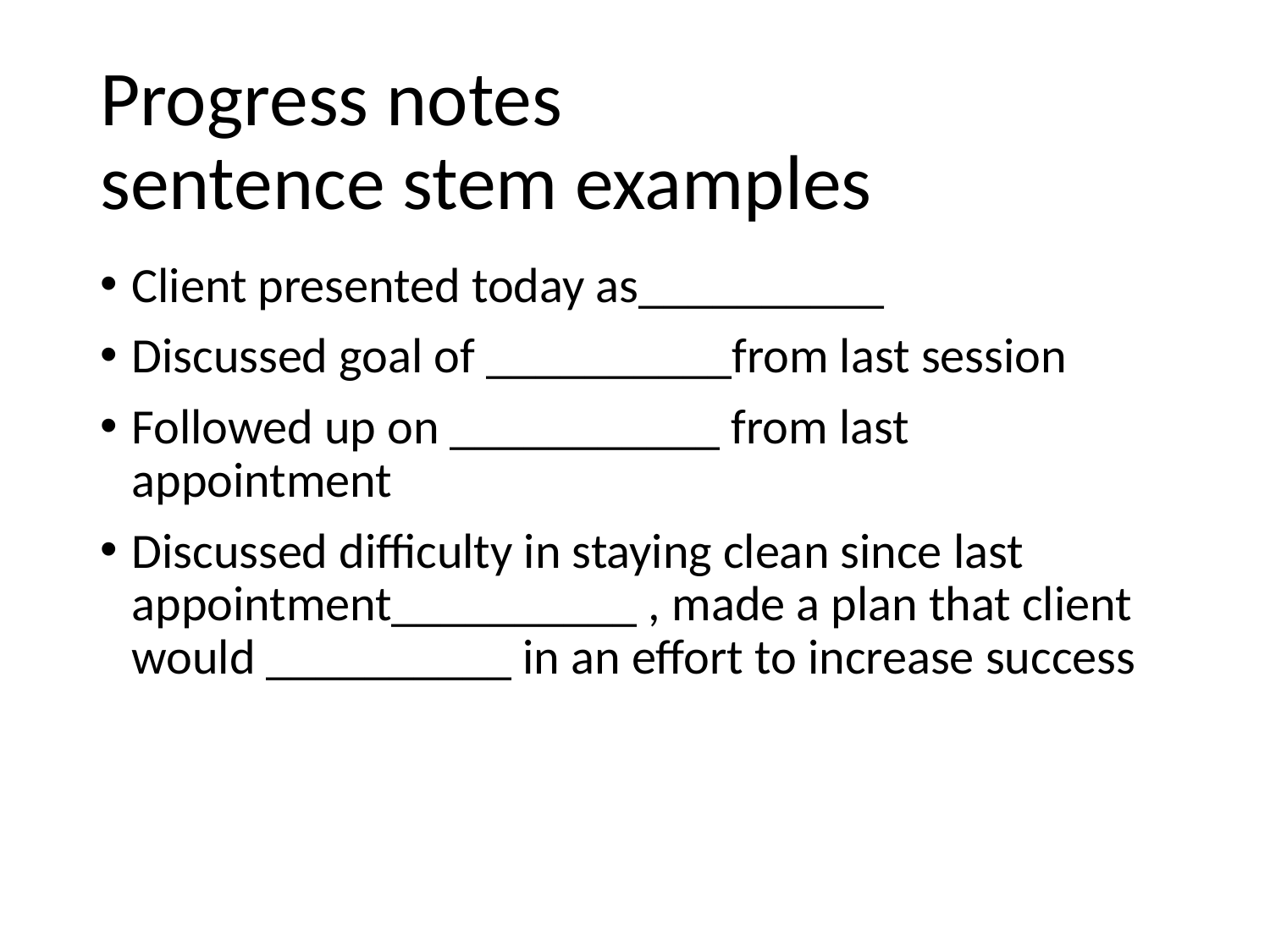

# Progress notes sentence stem examples
Client presented today as__________
Discussed goal of __________from last session
Followed up on ___________ from last appointment
Discussed difficulty in staying clean since last appointment__________ , made a plan that client would __________ in an effort to increase success